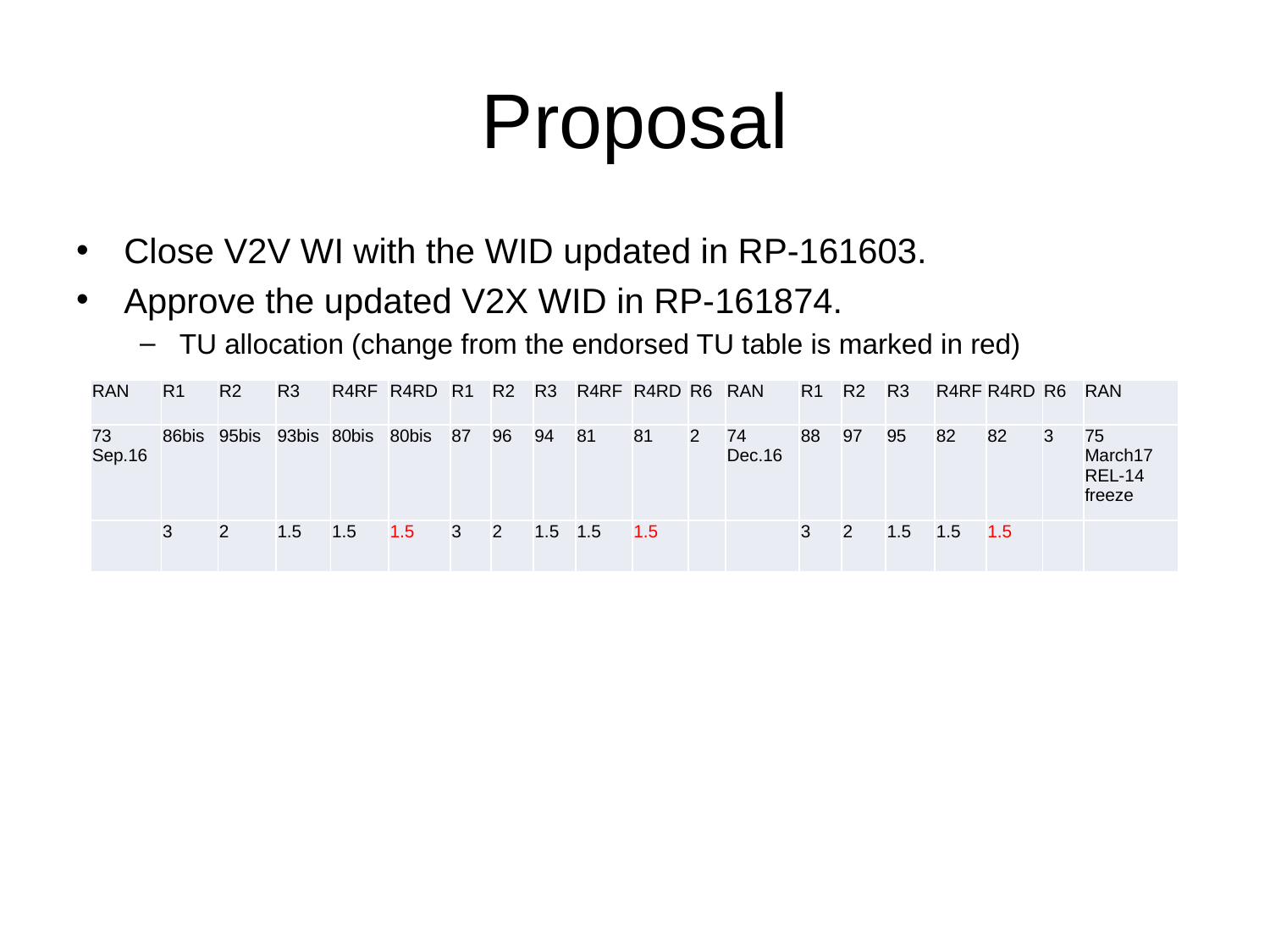

# Proposal
Close V2V WI with the WID updated in RP-161603.
Approve the updated V2X WID in RP-161874.
TU allocation (change from the endorsed TU table is marked in red)
| RAN | R1 | R2 | R3 | R4RF | R4RD | R1 | R2 | R3 | R4RF | R4RD | R6 | RAN | R1 | R2 | R3 | R4RF | R4RD | R6 | RAN |
| --- | --- | --- | --- | --- | --- | --- | --- | --- | --- | --- | --- | --- | --- | --- | --- | --- | --- | --- | --- |
| 73 Sep.16 | 86bis | 95bis | 93bis | 80bis | 80bis | 87 | 96 | 94 | 81 | 81 | 2 | 74 Dec.16 | 88 | 97 | 95 | 82 | 82 | 3 | 75 March17 REL-14 freeze |
|  | 3 | 2 | 1.5 | 1.5 | 1.5 | 3 | 2 | 1.5 | 1.5 | 1.5 |  |  | 3 | 2 | 1.5 | 1.5 | 1.5 |  |  |